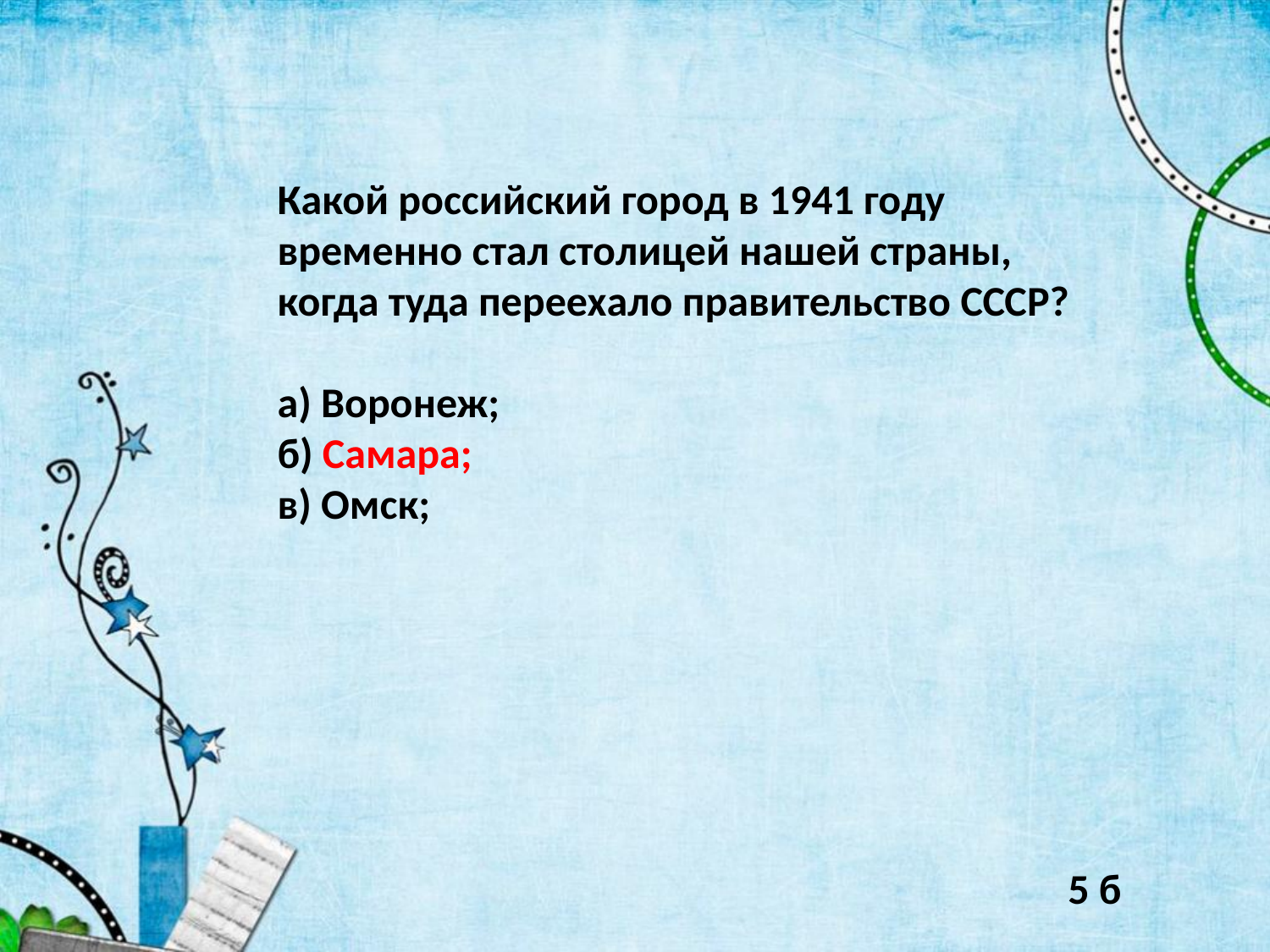

Какой российский город в 1941 году временно стал столицей нашей страны, когда туда переехало правительство СССР?
а) Воронеж;
б) Самара;
в) Омск;
5 б